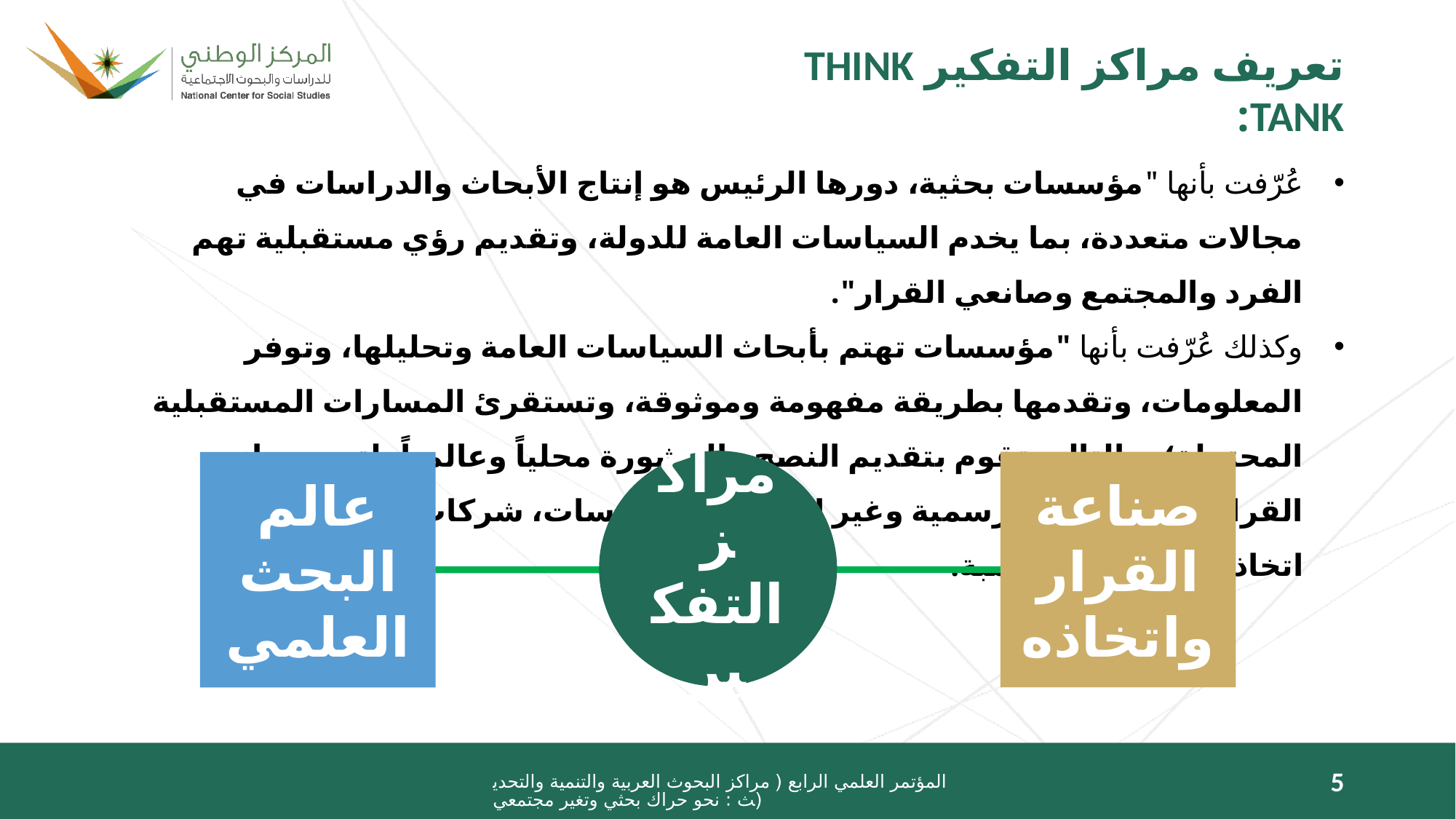

تعريف مراكز التفكير THINK TANK:
عُرّفت بأنها "مؤسسات بحثية، دورها الرئيس هو إنتاج الأبحاث والدراسات في مجالات متعددة، بما يخدم السياسات العامة للدولة، وتقديم رؤي مستقبلية تهم الفرد والمجتمع وصانعي القرار".
وكذلك عُرّفت بأنها "مؤسسات تهتم بأبحاث السياسات العامة وتحليلها، وتوفر المعلومات، وتقدمها بطريقة مفهومة وموثوقة، وتستقرئ المسارات المستقبلية المحتملة؛ وبالتالي تقوم بتقديم النصح والمشورة محلياً وعالمياً، لتعين صانع القرار في الجهات الرسمية وغير الرسمية (مؤسسات، شركات، أحزاب...) في اتخاذ القرارات المناسبة.
مراكز التفكير
صناعة القرار واتخاذه
عالم البحث العلمي
المؤتمر العلمي الرابع ( مراكز البحوث العربية والتنمية والتحديث : نحو حراك بحثي وتغير مجتمعي)
5